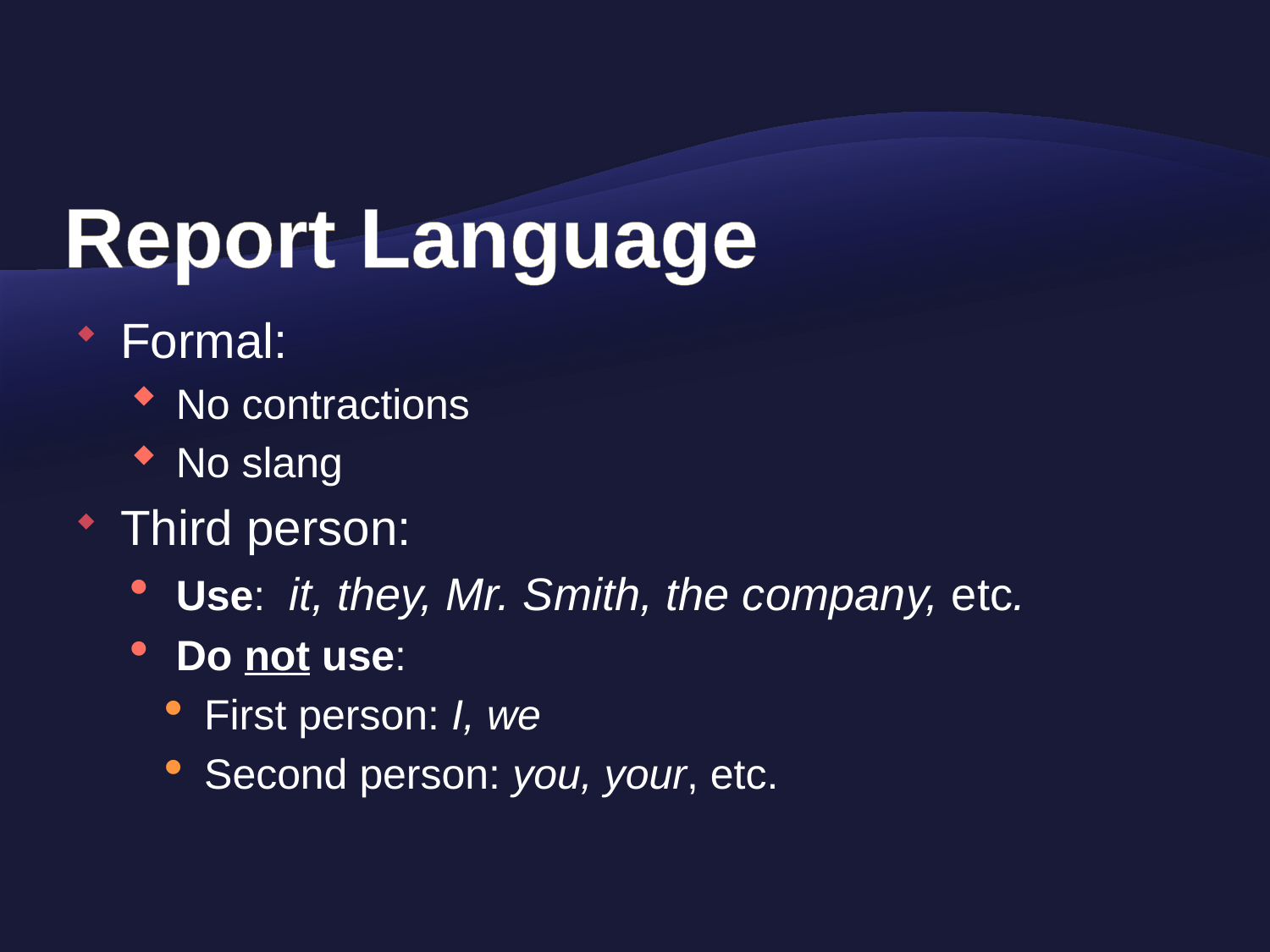

# Report Language
Formal:
No contractions
No slang
Third person:
Use:  it, they, Mr. Smith, the company, etc.
Do not use:
First person: I, we
Second person: you, your, etc.